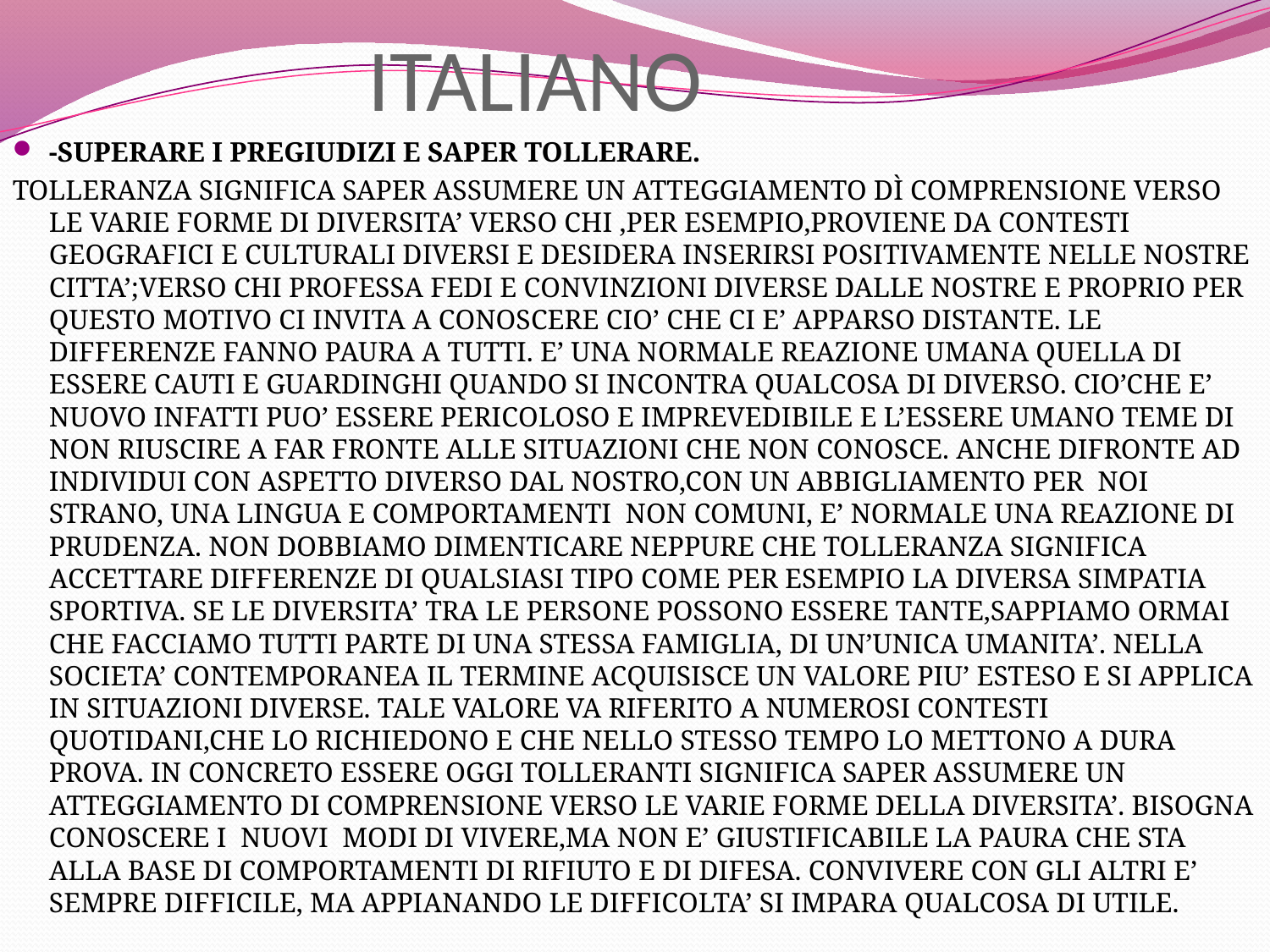

# ITALIANO
-SUPERARE I PREGIUDIZI E SAPER TOLLERARE.
TOLLERANZA SIGNIFICA SAPER ASSUMERE UN ATTEGGIAMENTO DÌ COMPRENSIONE VERSO LE VARIE FORME DI DIVERSITA’ VERSO CHI ,PER ESEMPIO,PROVIENE DA CONTESTI GEOGRAFICI E CULTURALI DIVERSI E DESIDERA INSERIRSI POSITIVAMENTE NELLE NOSTRE CITTA’;VERSO CHI PROFESSA FEDI E CONVINZIONI DIVERSE DALLE NOSTRE E PROPRIO PER QUESTO MOTIVO CI INVITA A CONOSCERE CIO’ CHE CI E’ APPARSO DISTANTE. LE DIFFERENZE FANNO PAURA A TUTTI. E’ UNA NORMALE REAZIONE UMANA QUELLA DI ESSERE CAUTI E GUARDINGHI QUANDO SI INCONTRA QUALCOSA DI DIVERSO. CIO’CHE E’ NUOVO INFATTI PUO’ ESSERE PERICOLOSO E IMPREVEDIBILE E L’ESSERE UMANO TEME DI NON RIUSCIRE A FAR FRONTE ALLE SITUAZIONI CHE NON CONOSCE. ANCHE DIFRONTE AD INDIVIDUI CON ASPETTO DIVERSO DAL NOSTRO,CON UN ABBIGLIAMENTO PER  NOI STRANO, UNA LINGUA E COMPORTAMENTI  NON COMUNI, E’ NORMALE UNA REAZIONE DI PRUDENZA. NON DOBBIAMO DIMENTICARE NEPPURE CHE TOLLERANZA SIGNIFICA ACCETTARE DIFFERENZE DI QUALSIASI TIPO COME PER ESEMPIO LA DIVERSA SIMPATIA SPORTIVA. SE LE DIVERSITA’ TRA LE PERSONE POSSONO ESSERE TANTE,SAPPIAMO ORMAI CHE FACCIAMO TUTTI PARTE DI UNA STESSA FAMIGLIA, DI UN’UNICA UMANITA’. NELLA SOCIETA’ CONTEMPORANEA IL TERMINE ACQUISISCE UN VALORE PIU’ ESTESO E SI APPLICA IN SITUAZIONI DIVERSE. TALE VALORE VA RIFERITO A NUMEROSI CONTESTI QUOTIDANI,CHE LO RICHIEDONO E CHE NELLO STESSO TEMPO LO METTONO A DURA PROVA. IN CONCRETO ESSERE OGGI TOLLERANTI SIGNIFICA SAPER ASSUMERE UN ATTEGGIAMENTO DI COMPRENSIONE VERSO LE VARIE FORME DELLA DIVERSITA’. BISOGNA CONOSCERE I  NUOVI  MODI DI VIVERE,MA NON E’ GIUSTIFICABILE LA PAURA CHE STA ALLA BASE DI COMPORTAMENTI DI RIFIUTO E DI DIFESA. CONVIVERE CON GLI ALTRI E’ SEMPRE DIFFICILE, MA APPIANANDO LE DIFFICOLTA’ SI IMPARA QUALCOSA DI UTILE.